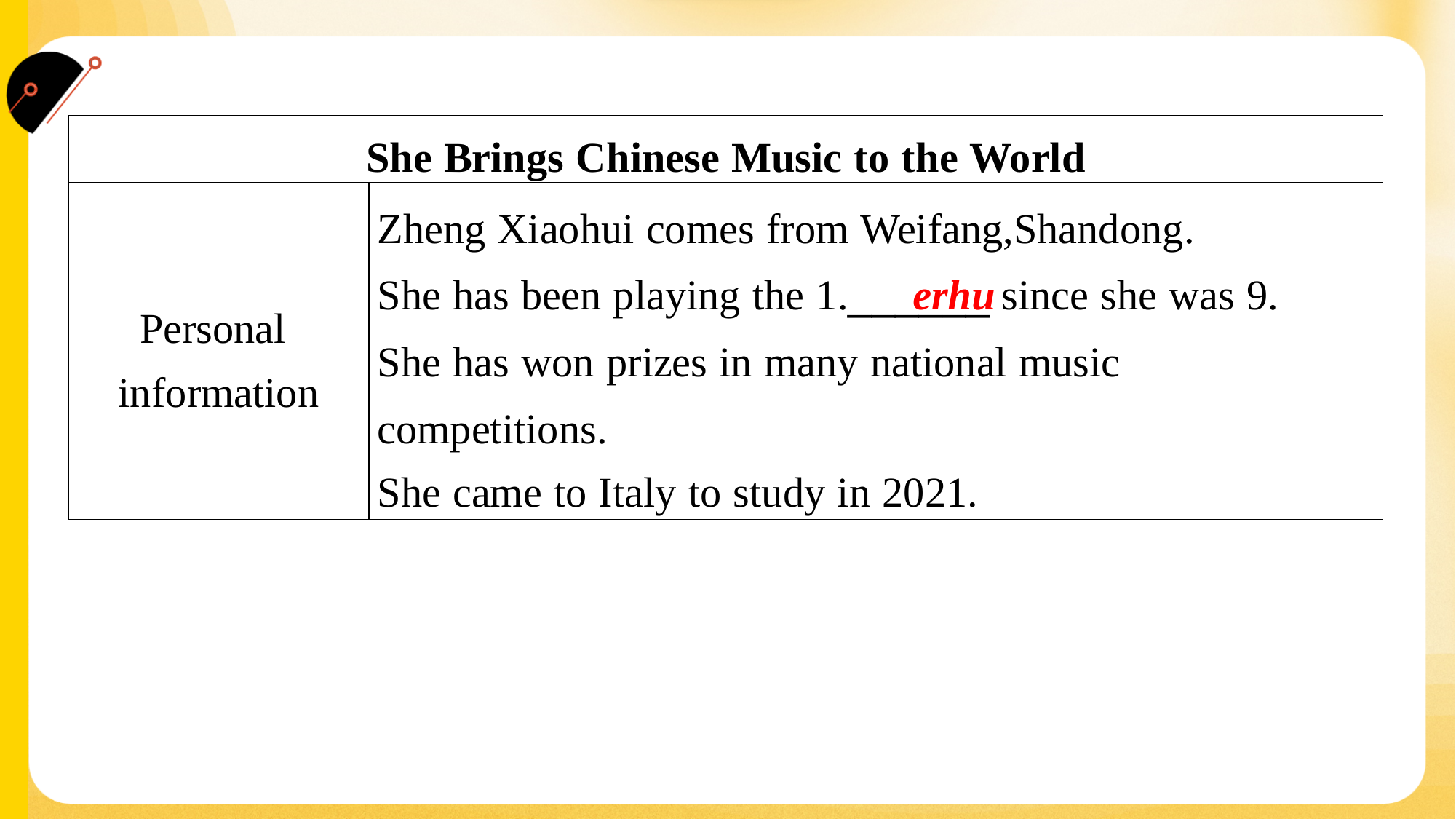

| She Brings Chinese Music to the World |  |
| --- | --- |
| Personal information | Zheng Xiaohui comes from Weifang,Shandong. She has been playing the 1.\_\_\_\_\_\_ since she was 9. She has won prizes in many national music competitions. She came to Italy to study in 2021. |
erhu